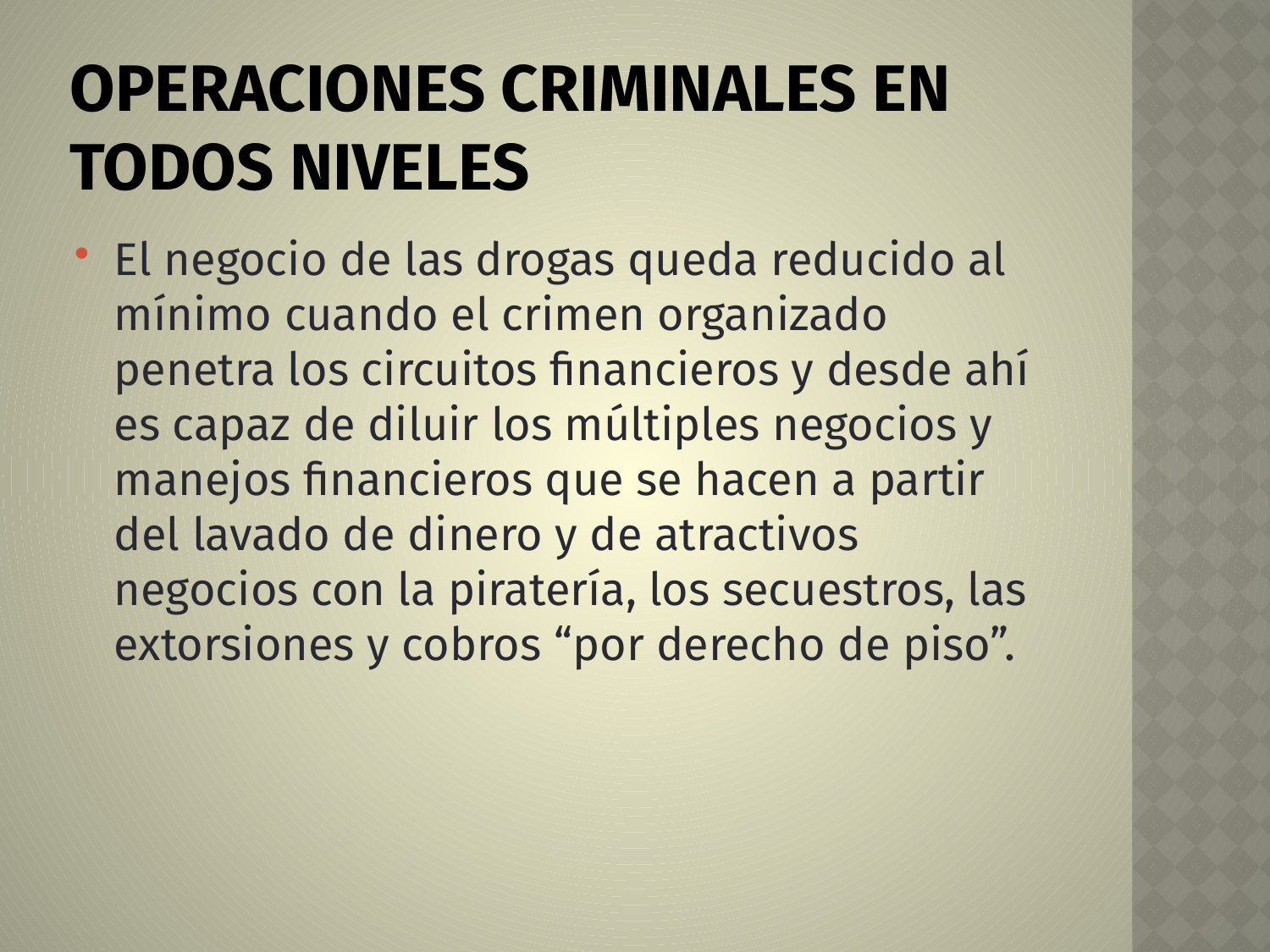

# OPERACIONES CRIMINALES EN TODOS NIVELES
El negocio de las drogas queda reducido al mínimo cuando el crimen organizado penetra los circuitos financieros y desde ahí es capaz de diluir los múltiples negocios y manejos financieros que se hacen a partir del lavado de dinero y de atractivos negocios con la piratería, los secuestros, las extorsiones y cobros “por derecho de piso”.